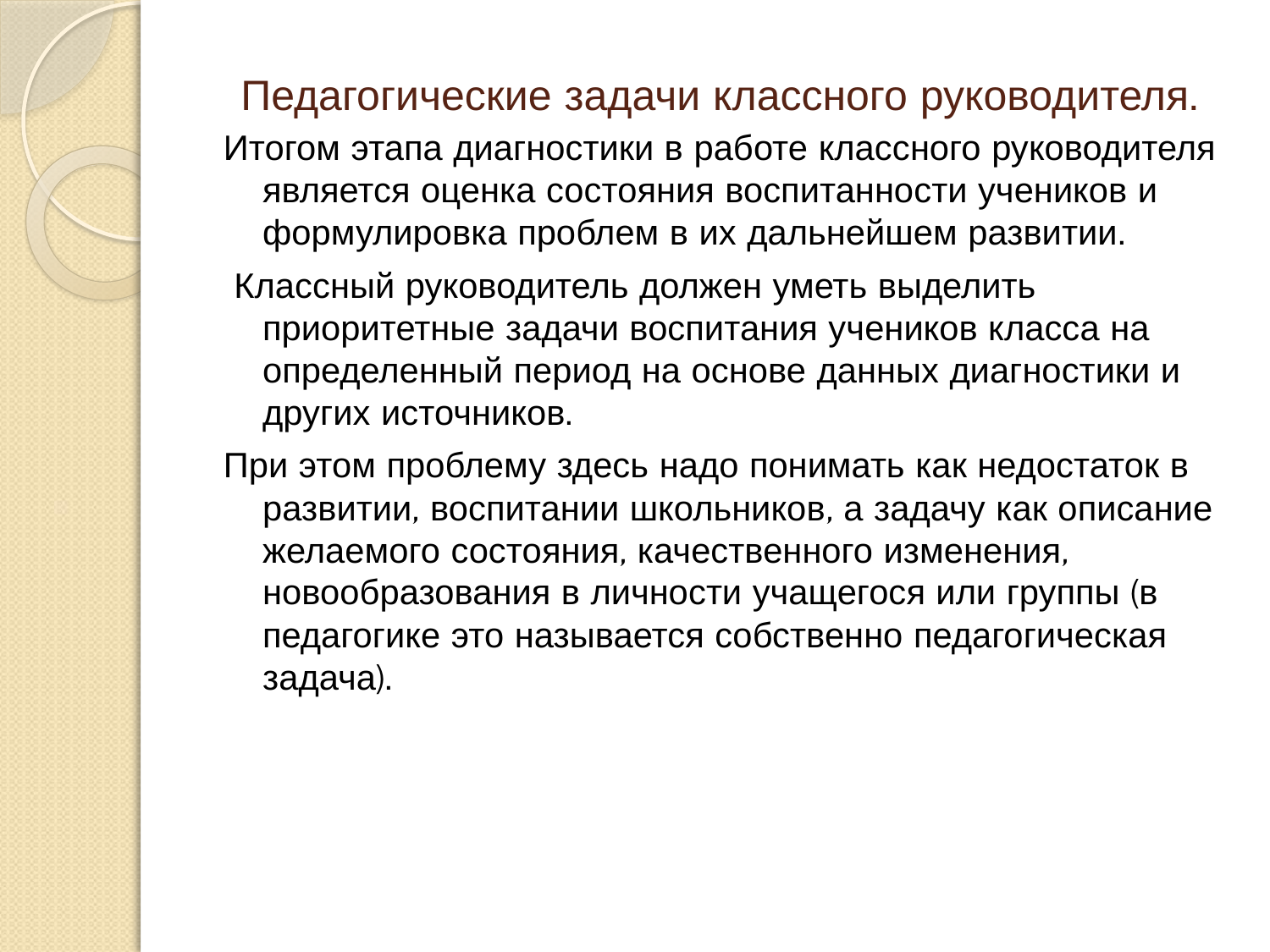

# Педагогические задачи классного руководителя.
Итогом этапа диагностики в работе классного руководителя является оценка состояния воспитанности учеников и формулировка проблем в их дальнейшем развитии.
 Классный руководитель должен уметь выделить приоритетные задачи воспитания учеников класса на определенный период на основе данных диагностики и других источников.
При этом проблему здесь надо понимать как недостаток в развитии, воспитании школьников, а задачу как описание желаемого состояния, качественного изменения, новообразования в личности учащегося или группы (в педагогике это называется собственно педагогическая задача).